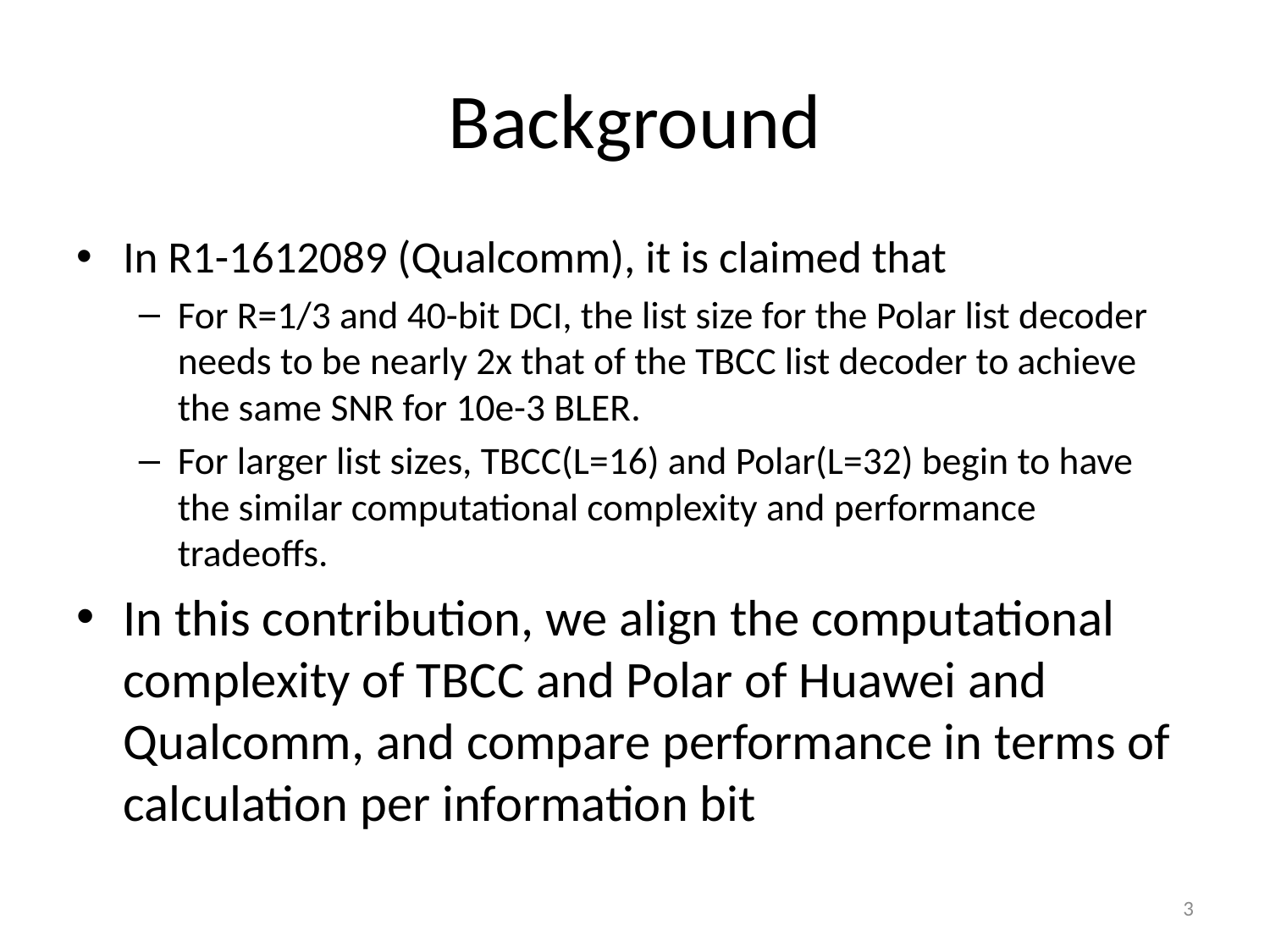

# Background
In R1-1612089 (Qualcomm), it is claimed that
For R=1/3 and 40-bit DCI, the list size for the Polar list decoder needs to be nearly 2x that of the TBCC list decoder to achieve the same SNR for 10e-3 BLER.
For larger list sizes, TBCC(L=16) and Polar(L=32) begin to have the similar computational complexity and performance tradeoffs.
In this contribution, we align the computational complexity of TBCC and Polar of Huawei and Qualcomm, and compare performance in terms of calculation per information bit

3